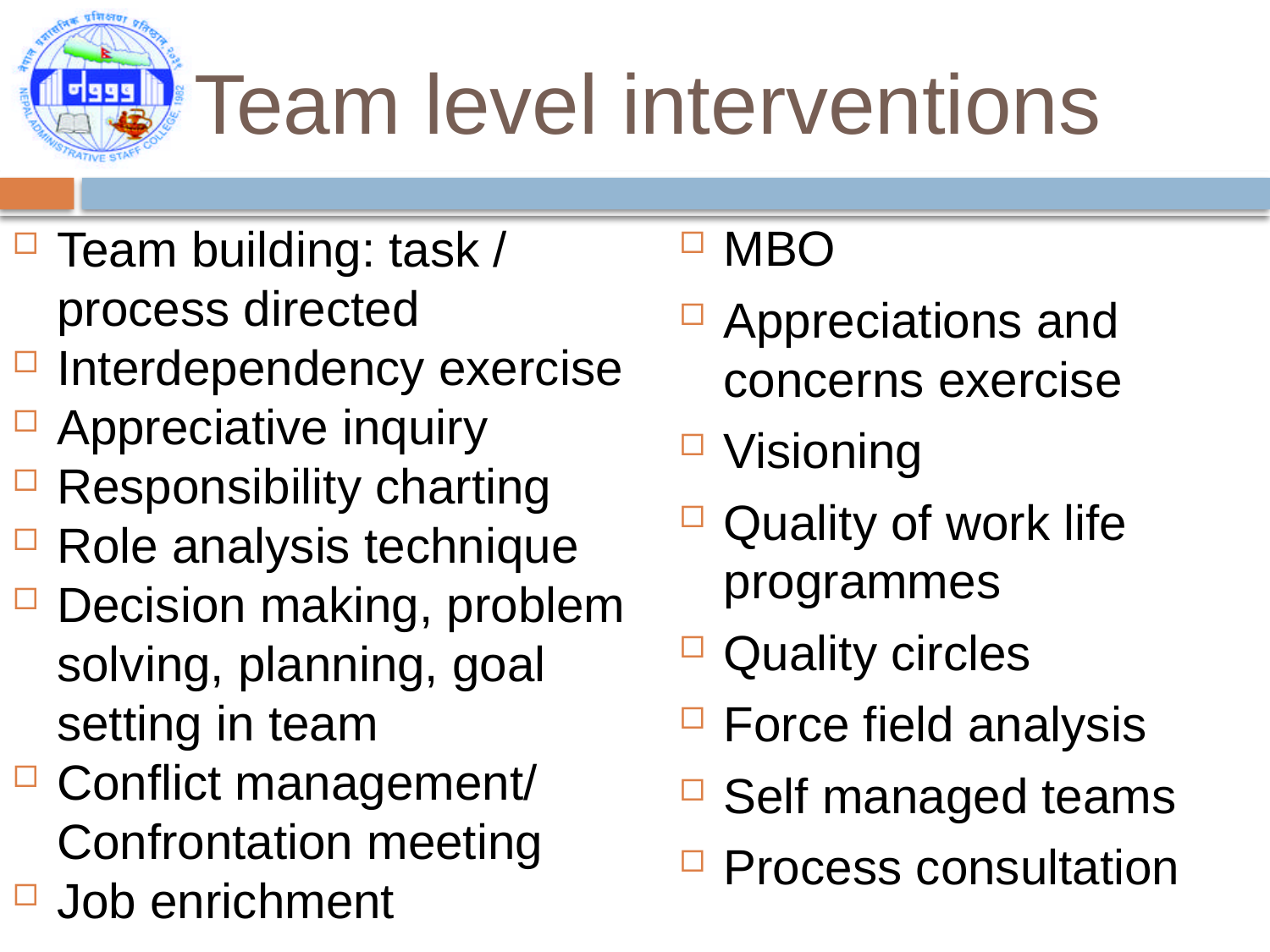

# Team level interventions
MBO
Appreciations and concerns exercise
Visioning
Quality of work life programmes
Quality circles
Force field analysis
Self managed teams
Process consultation

Team building: task / process directed
Interdependency exercise
Appreciative inquiry
Responsibility charting
Role analysis technique
Decision making, problem solving, planning, goal setting in team
Conflict management/ Confrontation meeting
Job enrichment